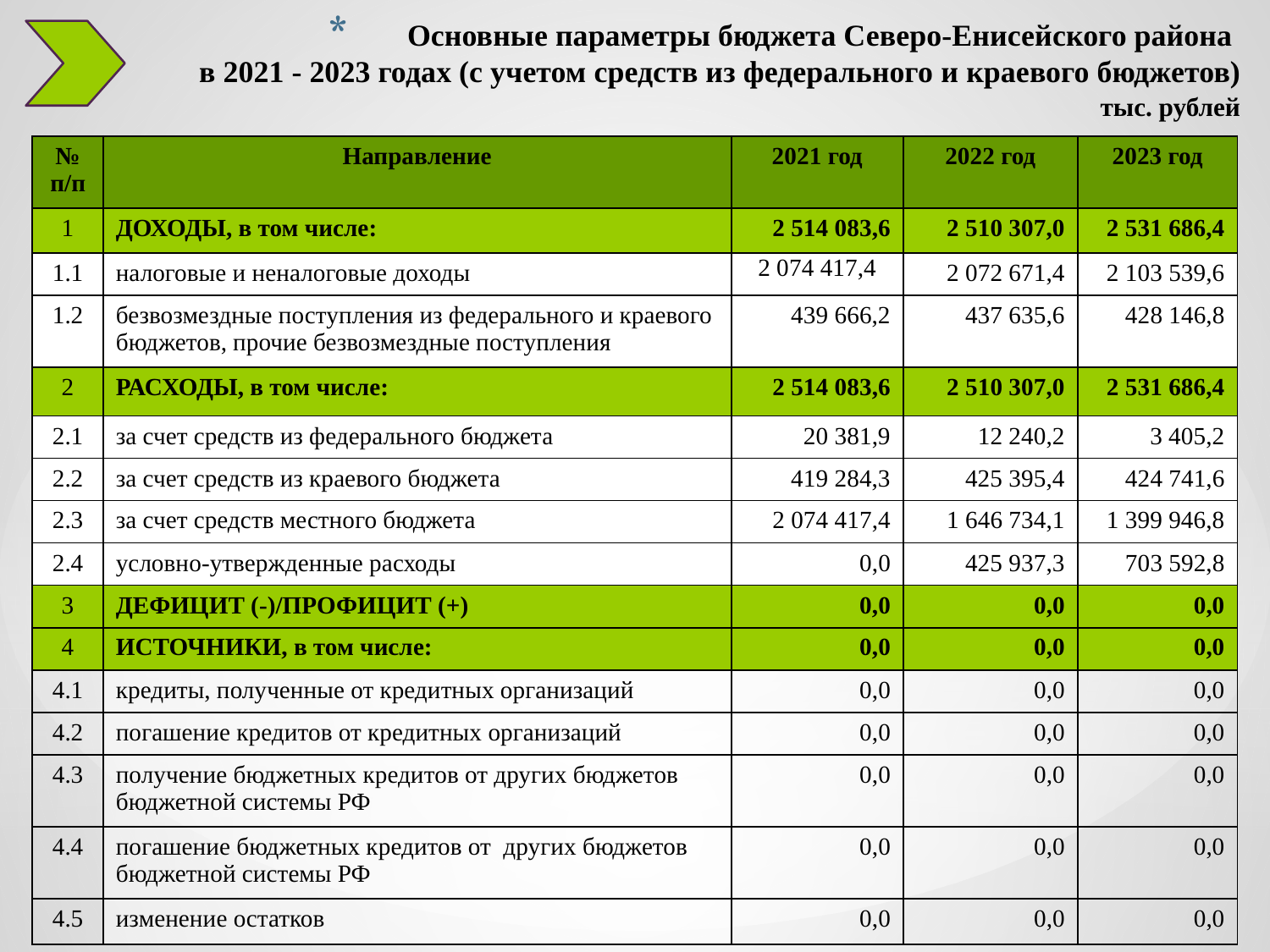

Основные параметры бюджета Северо-Енисейского района
в 2021 - 2023 годах (с учетом средств из федерального и краевого бюджетов)

тыс. рублей
| № п/п | Направление | 2021 год | 2022 год | 2023 год |
| --- | --- | --- | --- | --- |
| 1 | ДОХОДЫ, в том числе: | 2 514 083,6 | 2 510 307,0 | 2 531 686,4 |
| 1.1 | налоговые и неналоговые доходы | 2 074 417,4 | 2 072 671,4 | 2 103 539,6 |
| 1.2 | безвозмездные поступления из федерального и краевого бюджетов, прочие безвозмездные поступления | 439 666,2 | 437 635,6 | 428 146,8 |
| 2 | РАСХОДЫ, в том числе: | 2 514 083,6 | 2 510 307,0 | 2 531 686,4 |
| 2.1 | за счет средств из федерального бюджета | 20 381,9 | 12 240,2 | 3 405,2 |
| 2.2 | за счет средств из краевого бюджета | 419 284,3 | 425 395,4 | 424 741,6 |
| 2.3 | за счет средств местного бюджета | 2 074 417,4 | 1 646 734,1 | 1 399 946,8 |
| 2.4 | условно-утвержденные расходы | 0,0 | 425 937,3 | 703 592,8 |
| 3 | ДЕФИЦИТ (-)/ПРОФИЦИТ (+) | 0,0 | 0,0 | 0,0 |
| 4 | ИСТОЧНИКИ, в том числе: | 0,0 | 0,0 | 0,0 |
| 4.1 | кредиты, полученные от кредитных организаций | 0,0 | 0,0 | 0,0 |
| 4.2 | погашение кредитов от кредитных организаций | 0,0 | 0,0 | 0,0 |
| 4.3 | получение бюджетных кредитов от других бюджетов бюджетной системы РФ | 0,0 | 0,0 | 0,0 |
| 4.4 | погашение бюджетных кредитов от других бюджетов бюджетной системы РФ | 0,0 | 0,0 | 0,0 |
| 4.5 | изменение остатков | 0,0 | 0,0 | 0,0 |